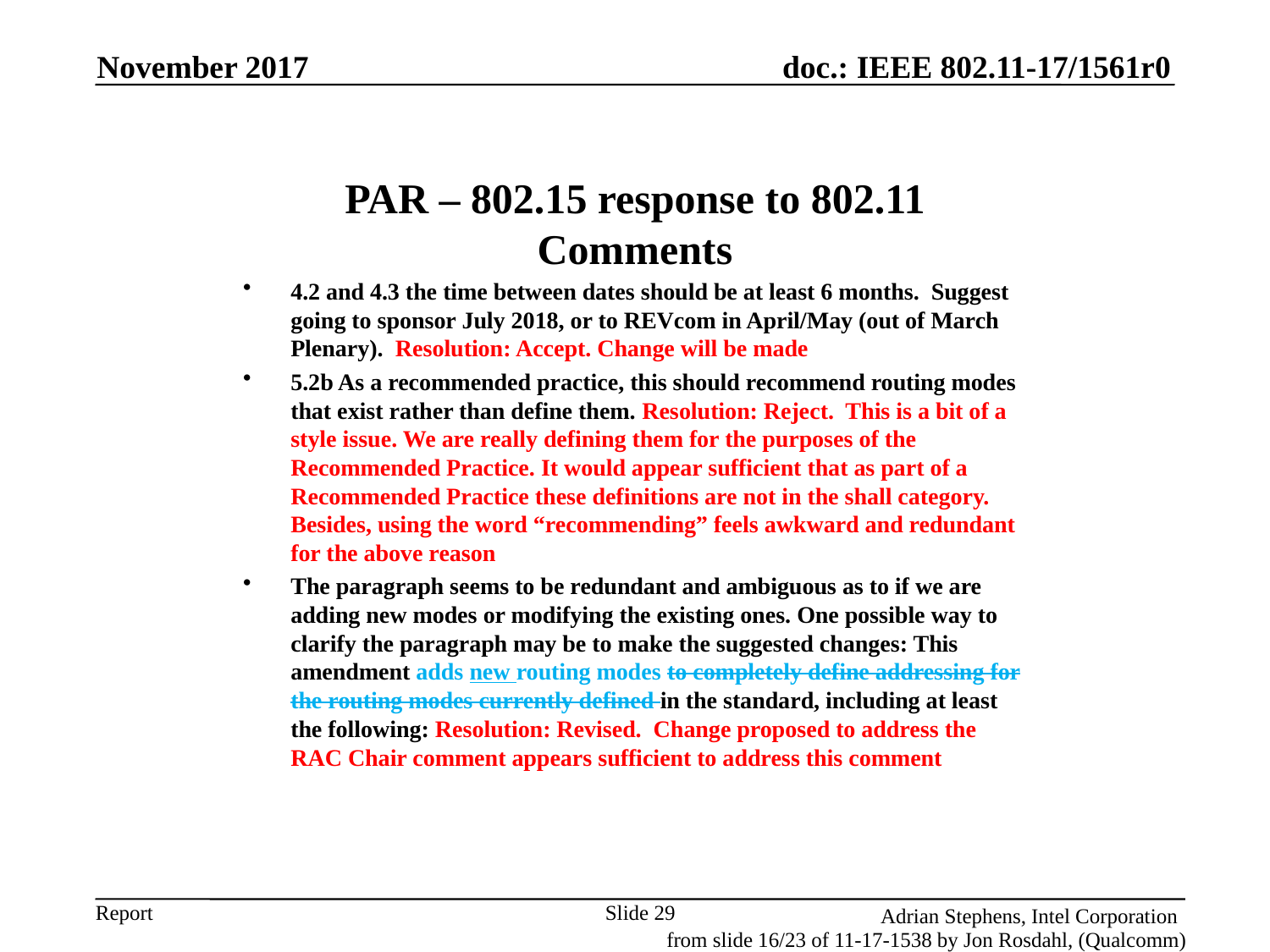

November 2017
# PAR – 802.15 response to 802.11 Comments
4.2 and 4.3 the time between dates should be at least 6 months.  Suggest going to sponsor July 2018, or to REVcom in April/May (out of March Plenary).  Resolution: Accept. Change will be made
5.2b As a recommended practice, this should recommend routing modes that exist rather than define them. Resolution: Reject.  This is a bit of a style issue. We are really defining them for the purposes of the Recommended Practice. It would appear sufficient that as part of a Recommended Practice these definitions are not in the shall category.  Besides, using the word “recommending” feels awkward and redundant for the above reason
The paragraph seems to be redundant and ambiguous as to if we are adding new modes or modifying the existing ones. One possible way to clarify the paragraph may be to make the suggested changes: This amendment adds new routing modes to completely define addressing for the routing modes currently defined in the standard, including at least the following: Resolution: Revised.  Change proposed to address the RAC Chair comment appears sufficient to address this comment
Slide 29
Adrian Stephens, Intel Corporation
from slide 16/23 of 11-17-1538 by Jon Rosdahl, (Qualcomm)